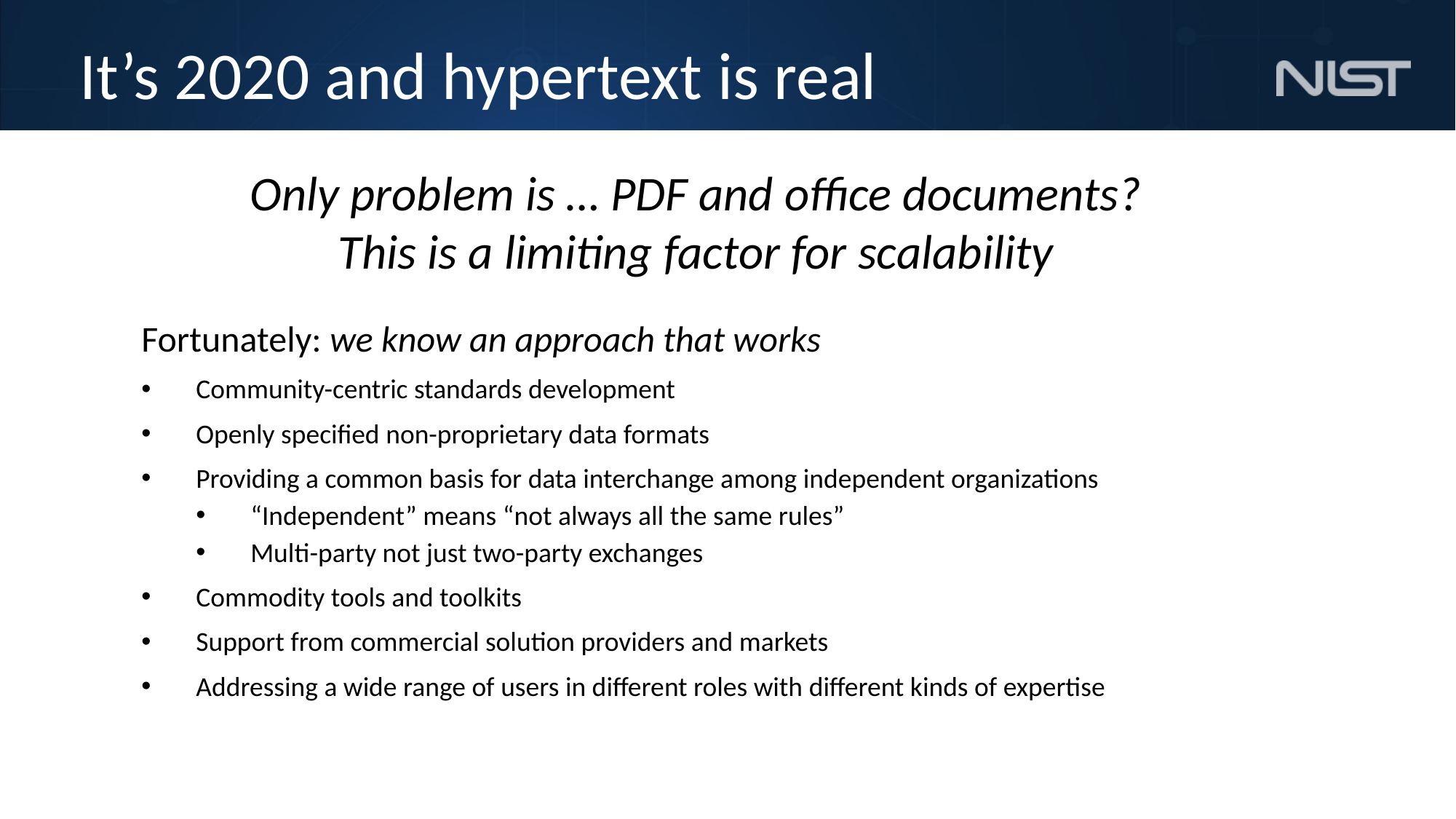

# It’s 2020 and hypertext is real
Only problem is … PDF and office documents?
This is a limiting factor for scalability
Fortunately: we know an approach that works
Community-centric standards development
Openly specified non-proprietary data formats
Providing a common basis for data interchange among independent organizations
“Independent” means “not always all the same rules”
Multi-party not just two-party exchanges
Commodity tools and toolkits
Support from commercial solution providers and markets
Addressing a wide range of users in different roles with different kinds of expertise